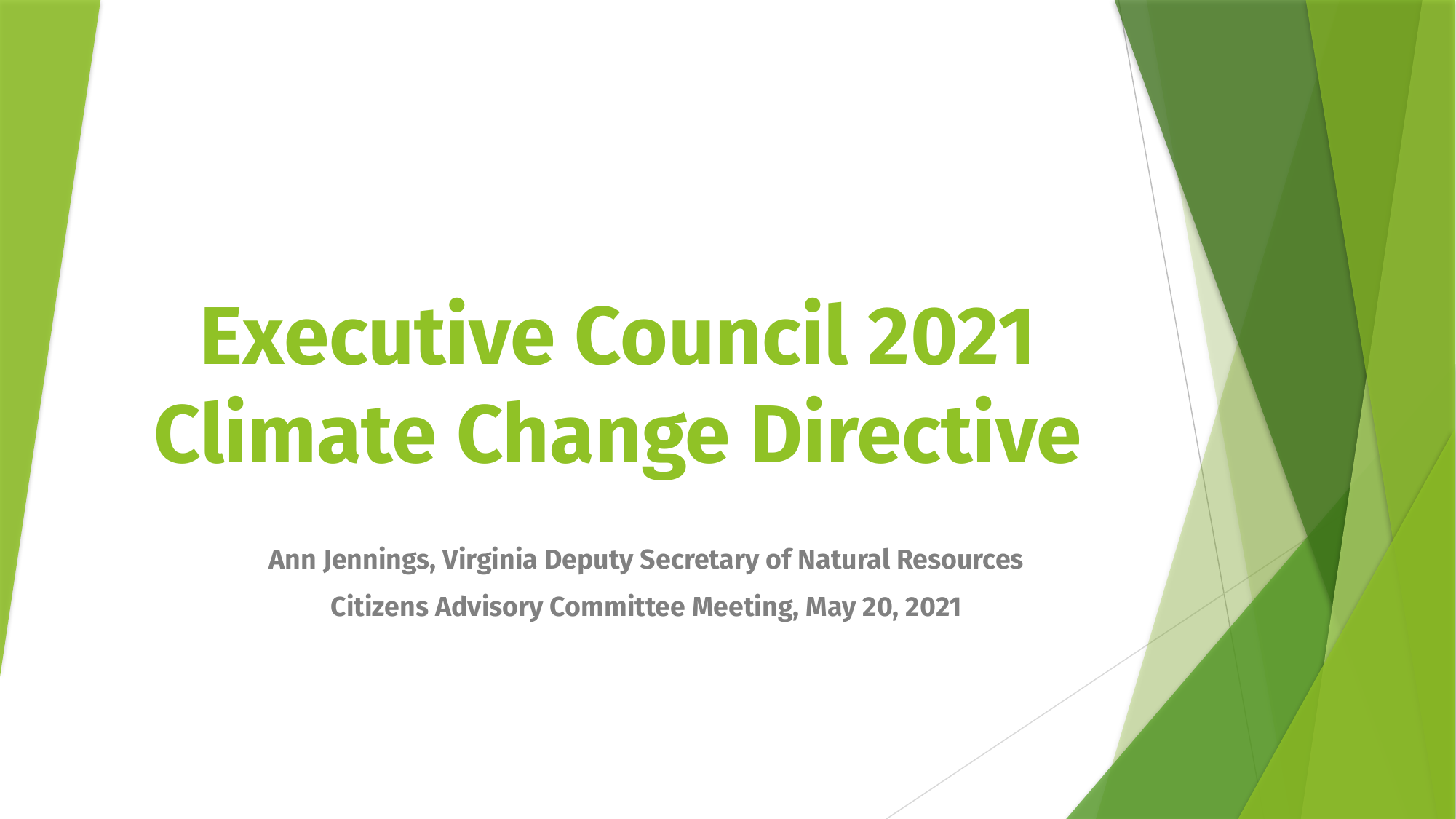

# Executive Council 2021 Climate Change Directive
Ann Jennings, Virginia Deputy Secretary of Natural Resources
Citizens Advisory Committee Meeting, May 20, 2021